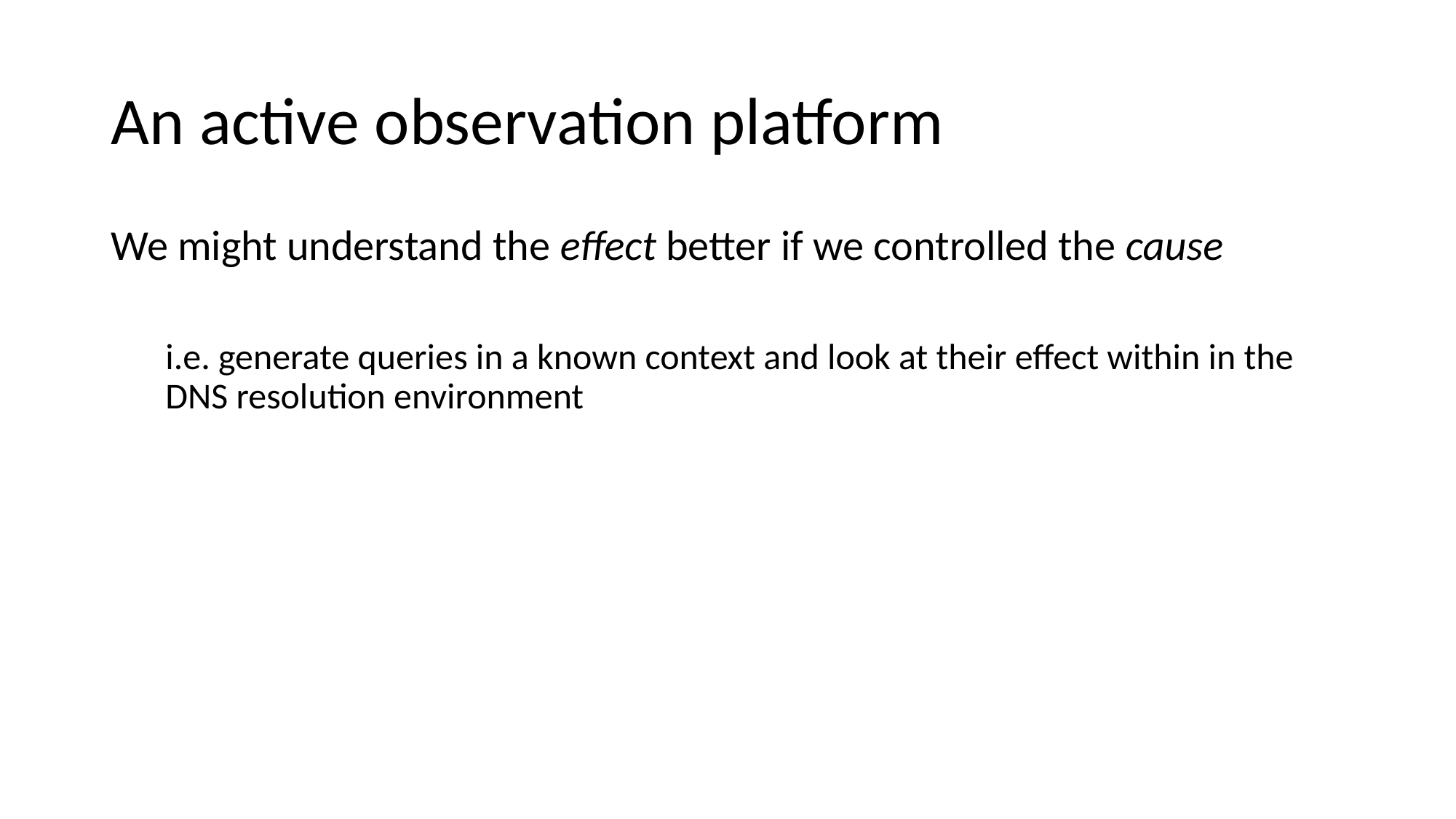

# An active observation platform
We might understand the effect better if we controlled the cause

i.e. generate queries in a known context and look at their effect within in the DNS resolution environment